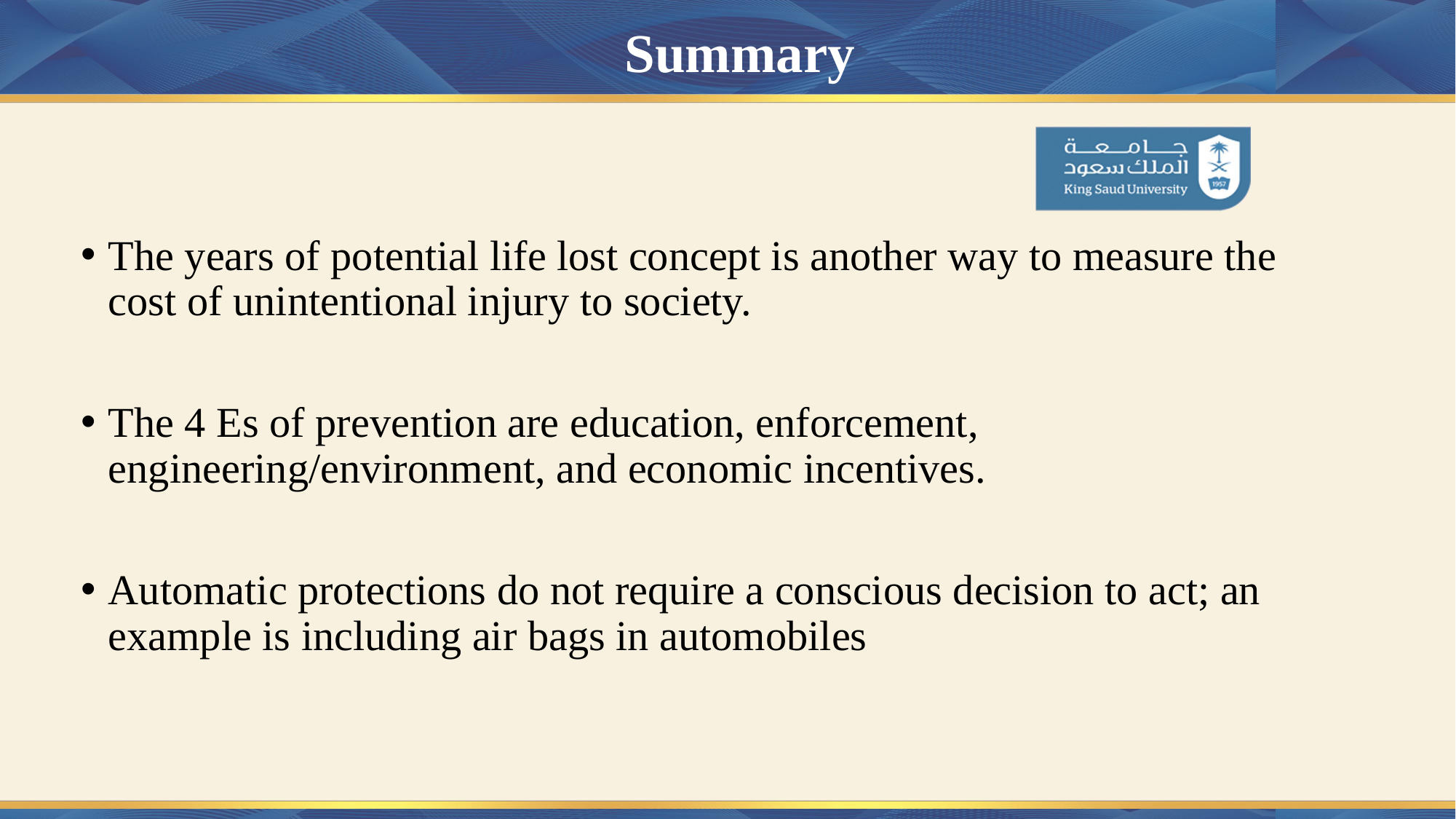

# Summary
The years of potential life lost concept is another way to measure the cost of unintentional injury to society.

The 4 Es of prevention are education, enforcement, engineering/environment, and economic incentives.

Automatic protections do not require a conscious decision to act; an example is including air bags in automobiles